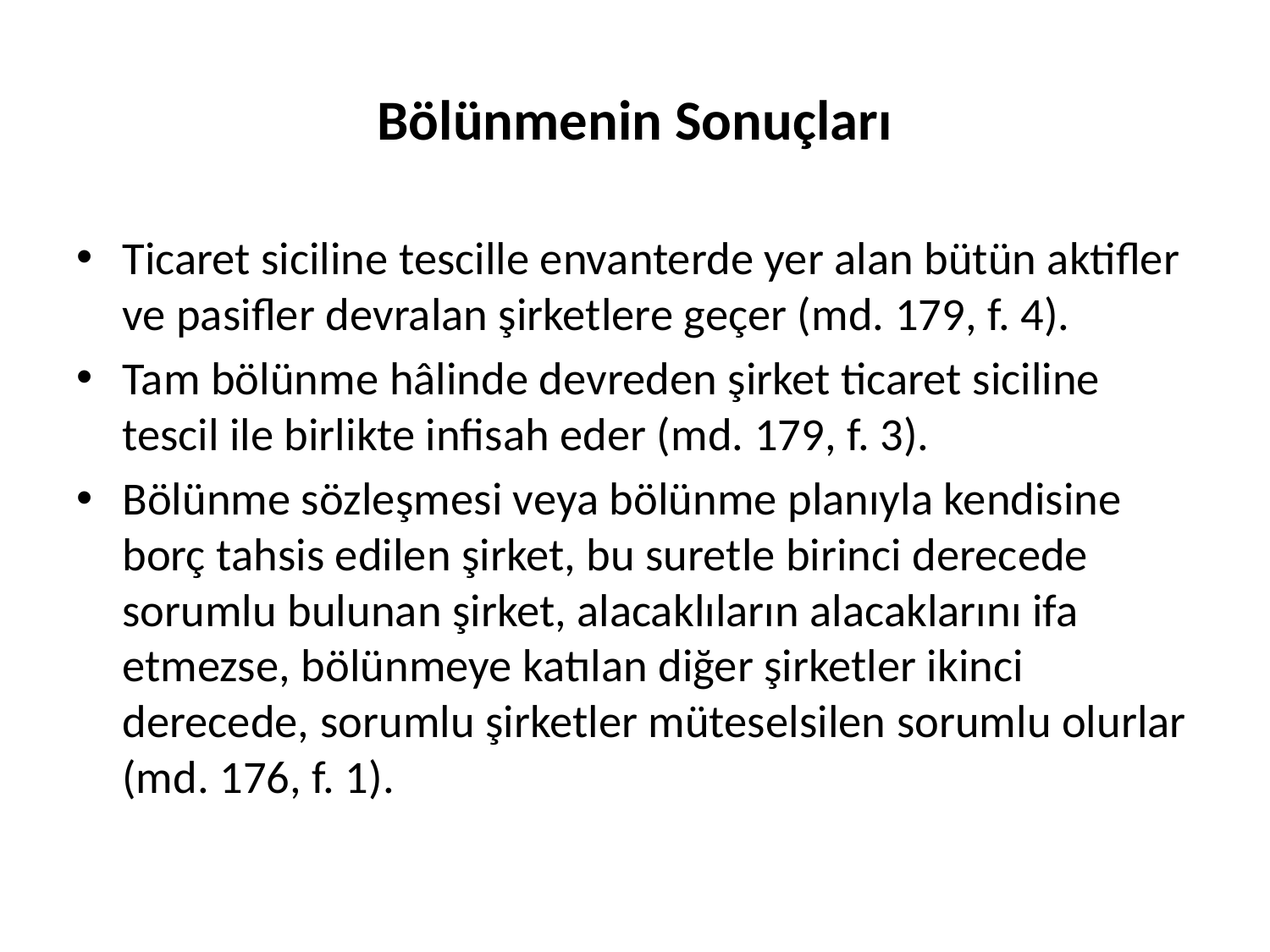

# Bölünmenin Sonuçları
Ticaret siciline tescille envanterde yer alan bütün aktifler ve pasifler devralan şirketlere geçer (md. 179, f. 4).
Tam bölünme hâlinde devreden şirket ticaret siciline tescil ile birlikte infisah eder (md. 179, f. 3).
Bölünme sözleşmesi veya bölünme planıyla kendisine borç tahsis edilen şirket, bu suretle birinci derecede sorumlu bulunan şirket, alacaklıların alacaklarını ifa etmezse, bölünmeye katılan diğer şirketler ikinci derecede, sorumlu şirketler müteselsilen sorumlu olurlar (md. 176, f. 1).